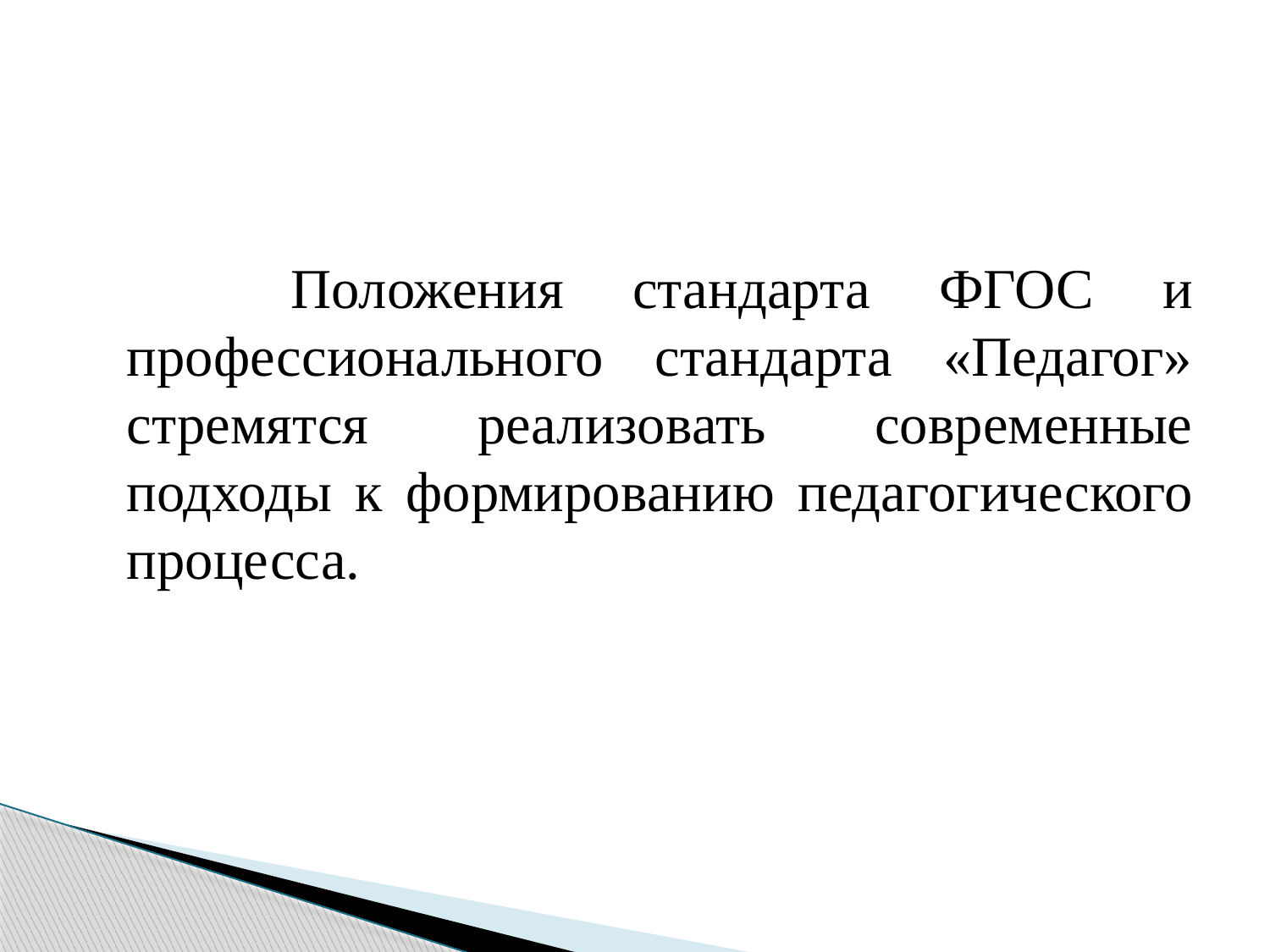

Положения стандарта ФГОС и профессионального стандарта «Педагог» стремятся реализовать современные подходы к формированию педагогического процесса.